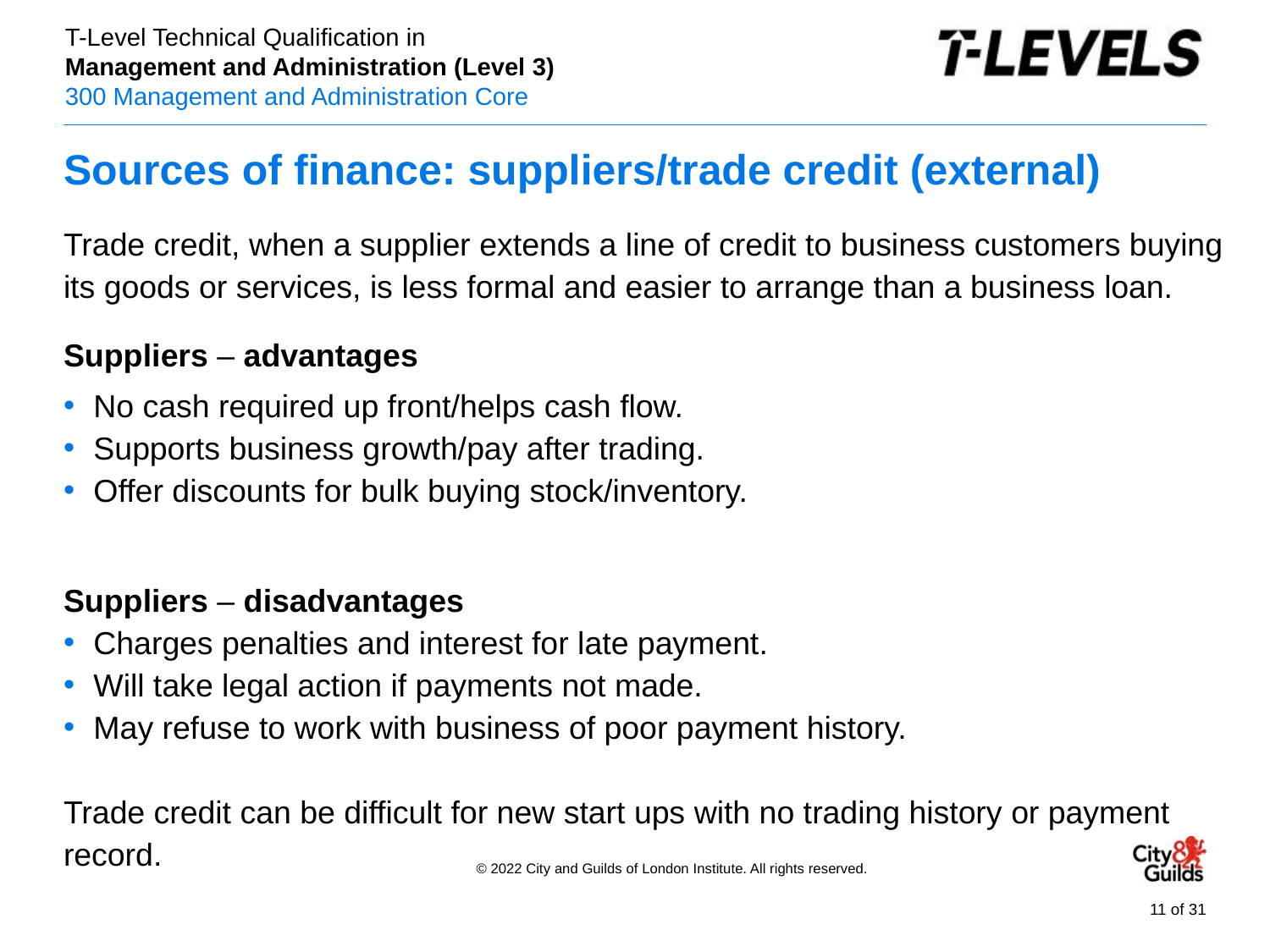

# Sources of finance: suppliers/trade credit (external)
Trade credit, when a supplier extends a line of credit to business customers buying its goods or services, is less formal and easier to arrange than a business loan.
Suppliers – advantages
No cash required up front/helps cash flow.
Supports business growth/pay after trading.
Offer discounts for bulk buying stock/inventory.

Suppliers – disadvantages
Charges penalties and interest for late payment.
Will take legal action if payments not made.
May refuse to work with business of poor payment history.

Trade credit can be difficult for new start ups with no trading history or payment record.